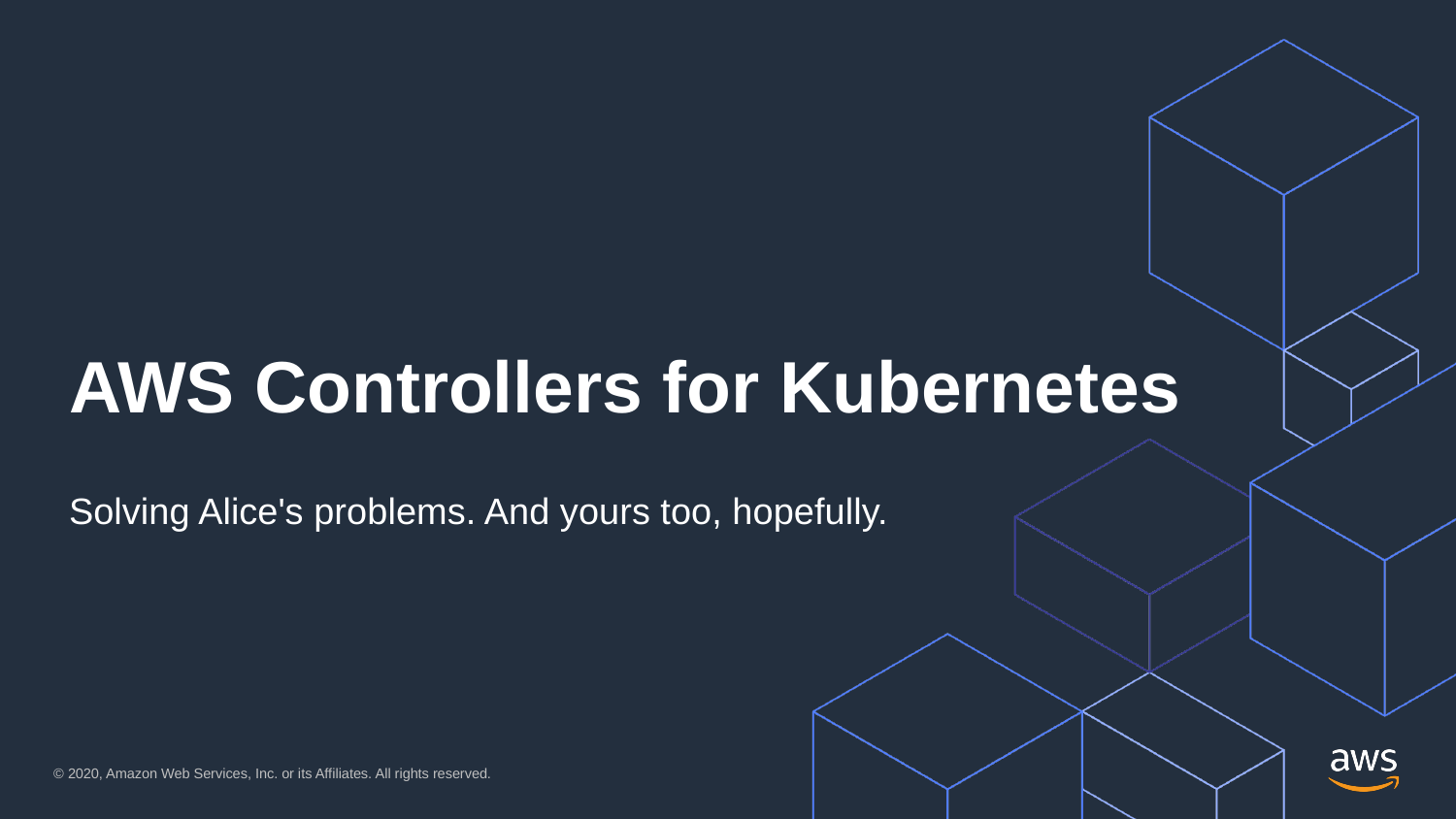

AWS Controllers for Kubernetes
Solving Alice's problems. And yours too, hopefully.